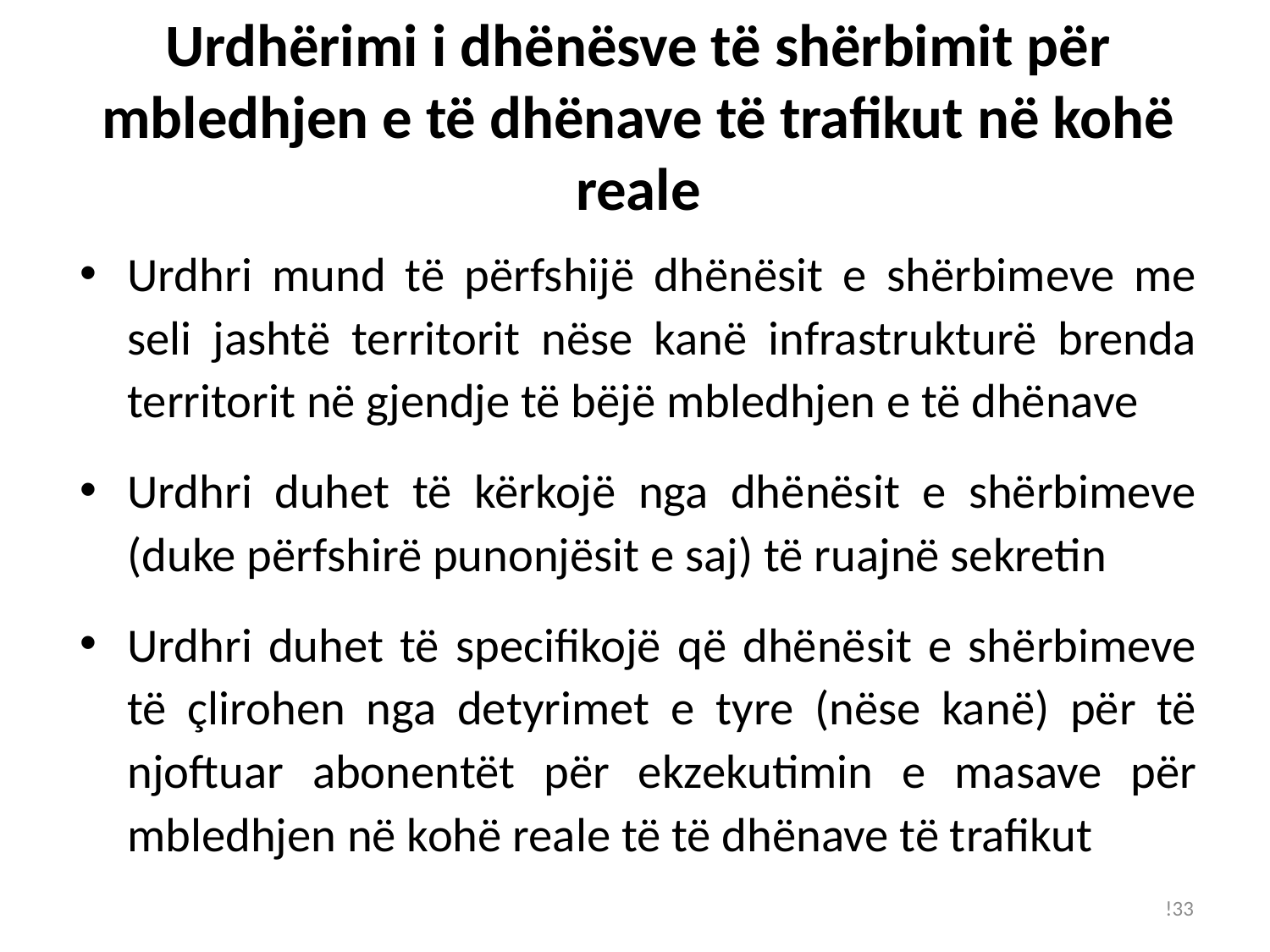

# Urdhërimi i dhënësve të shërbimit për mbledhjen e të dhënave të trafikut në kohë reale
Urdhri mund të përfshijë dhënësit e shërbimeve me seli jashtë territorit nëse kanë infrastrukturë brenda territorit në gjendje të bëjë mbledhjen e të dhënave
Urdhri duhet të kërkojë nga dhënësit e shërbimeve (duke përfshirë punonjësit e saj) të ruajnë sekretin
Urdhri duhet të specifikojë që dhënësit e shërbimeve të çlirohen nga detyrimet e tyre (nëse kanë) për të njoftuar abonentët për ekzekutimin e masave për mbledhjen në kohë reale të të dhënave të trafikut
!33